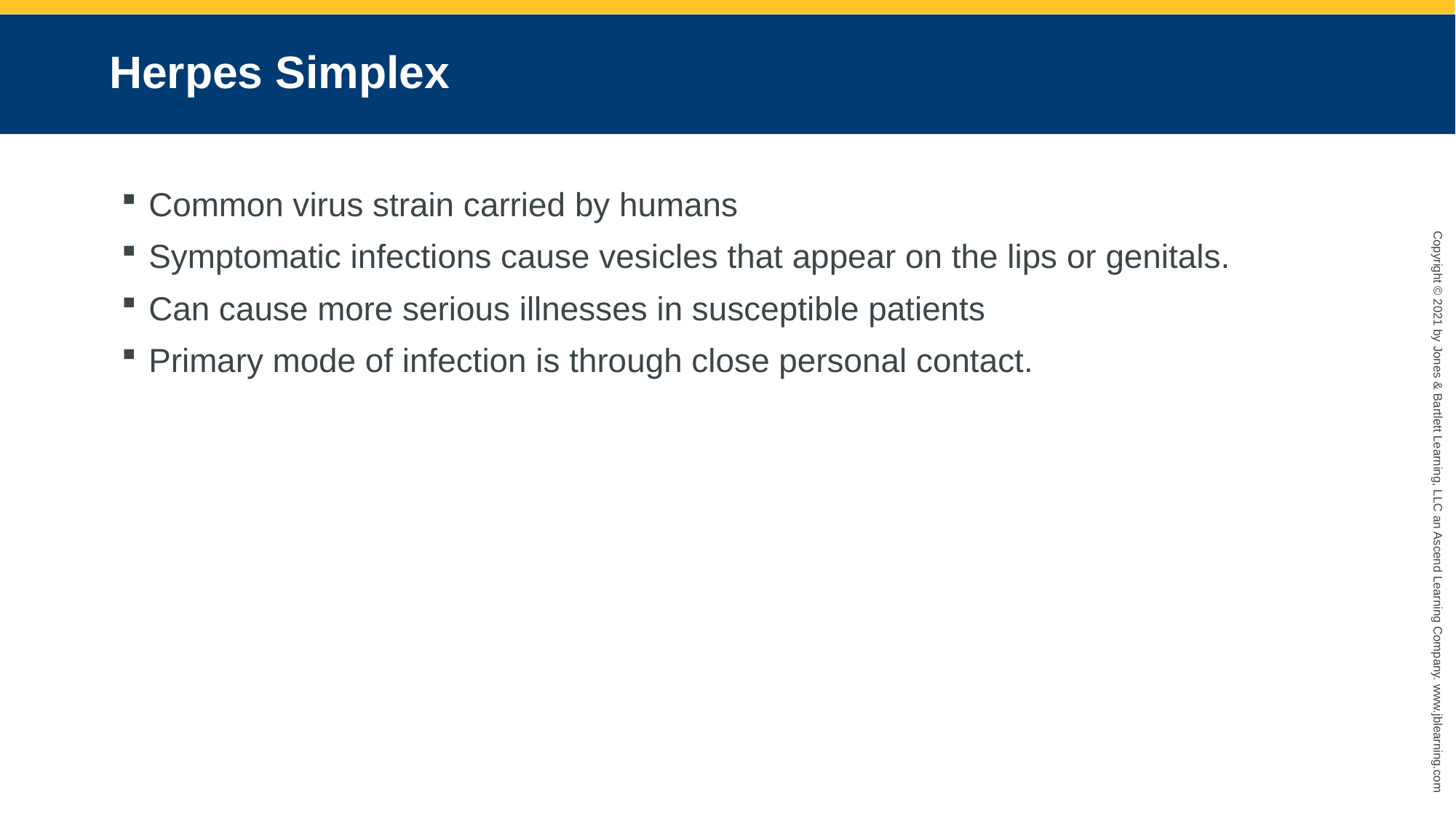

# Herpes Simplex
Common virus strain carried by humans
Symptomatic infections cause vesicles that appear on the lips or genitals.
Can cause more serious illnesses in susceptible patients
Primary mode of infection is through close personal contact.